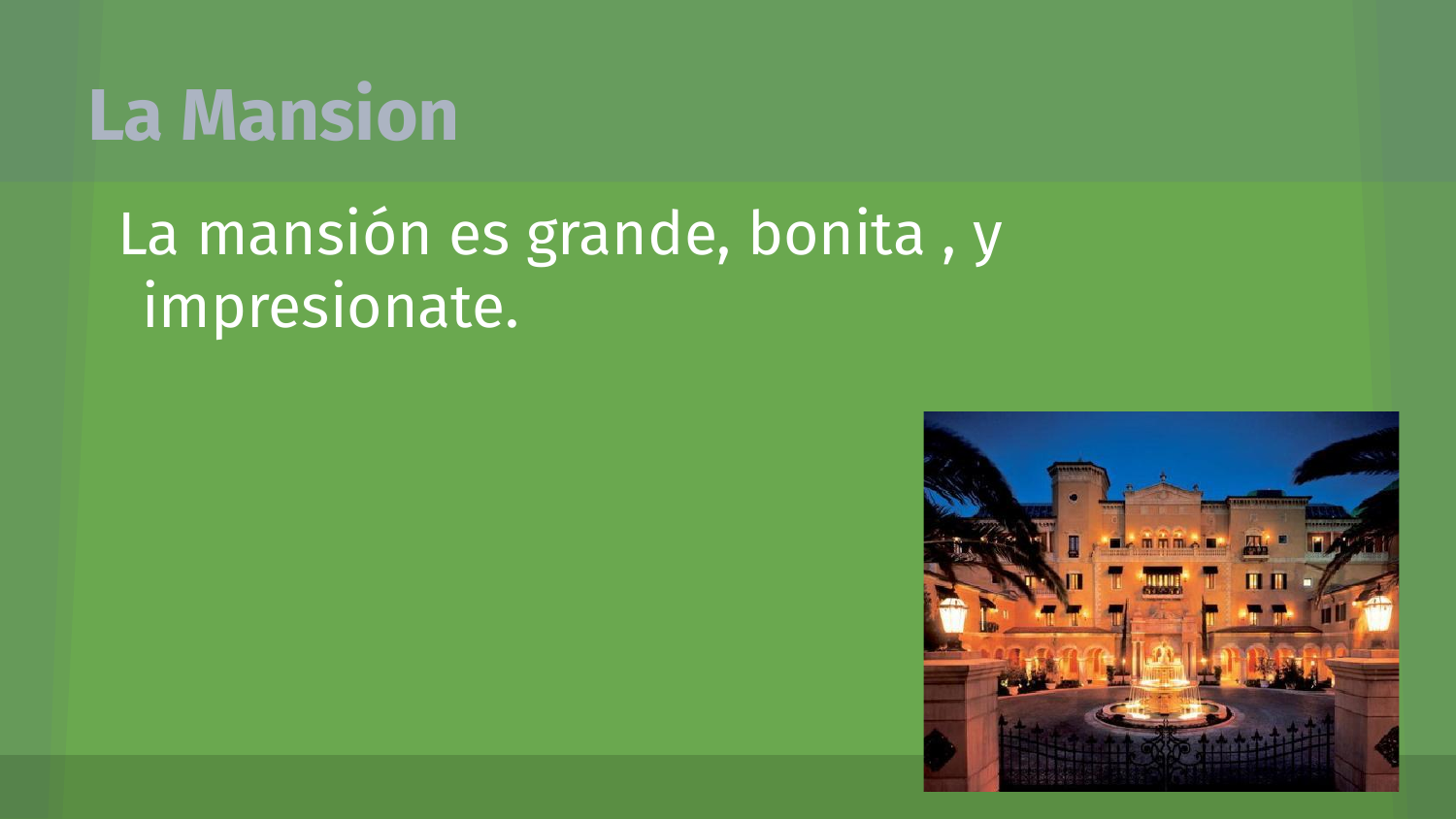

# La Mansion
La mansión es grande, bonita , y impresionate.